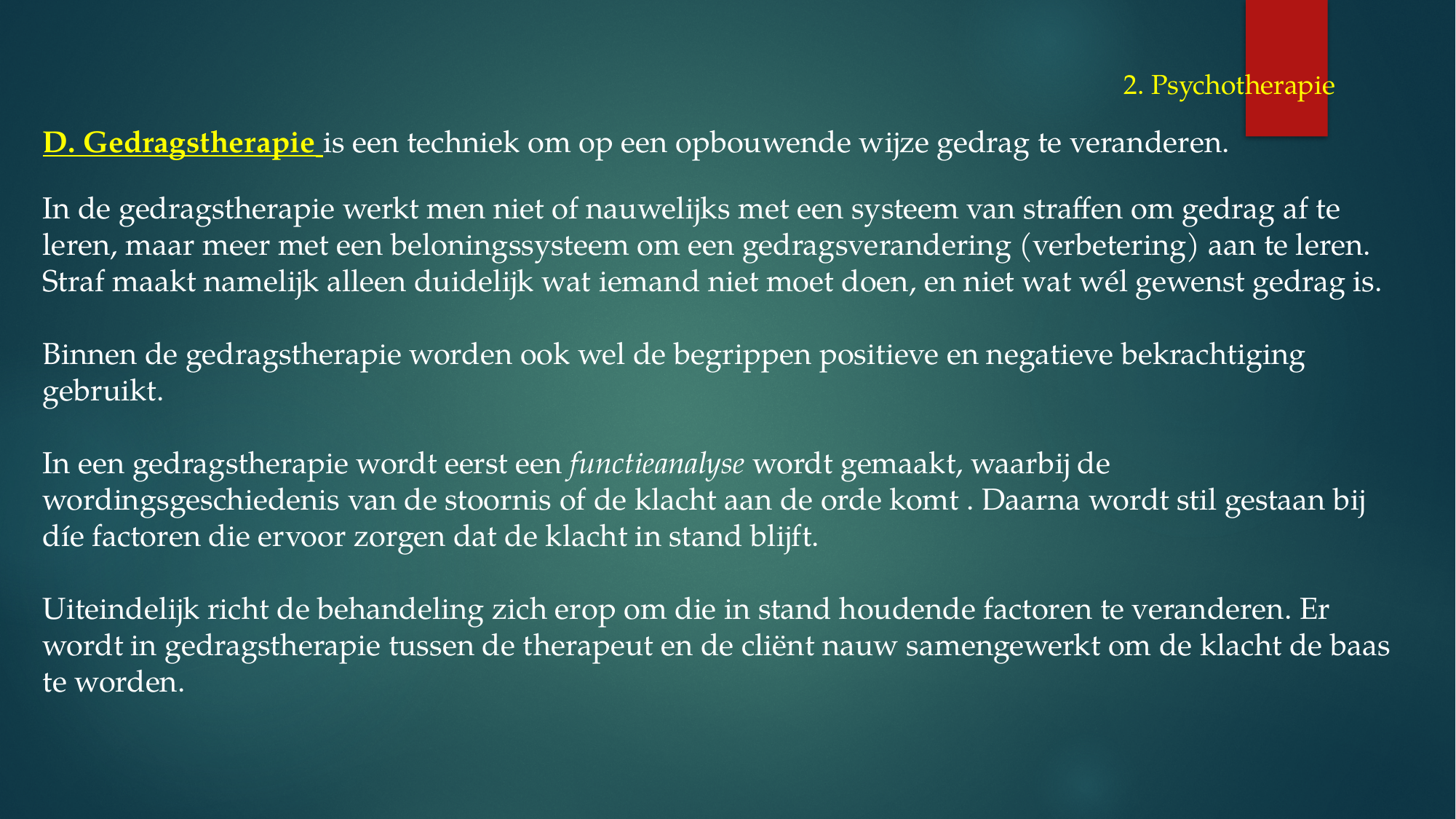

2. Psychotherapie
D. Gedragstherapie is een techniek om op een opbouwende wijze gedrag te veranderen.
In de gedragstherapie werkt men niet of nauwelijks met een systeem van straffen om gedrag af te leren, maar meer met een beloningssysteem om een gedragsverandering (verbetering) aan te leren. Straf maakt namelijk alleen duidelijk wat iemand niet moet doen, en niet wat wél gewenst gedrag is.

Binnen de gedragstherapie worden ook wel de begrippen positieve en negatieve bekrachtiging  gebruikt.

In een gedragstherapie wordt eerst een functieanalyse wordt gemaakt, waarbij de wordingsgeschiedenis van de stoornis of de klacht aan de orde komt . Daarna wordt stil gestaan bij díe factoren die ervoor zorgen dat de klacht in stand blijft.

Uiteindelijk richt de behandeling zich erop om die in stand houdende factoren te veranderen. Er wordt in gedragstherapie tussen de therapeut en de cliënt nauw samengewerkt om de klacht de baas te worden.